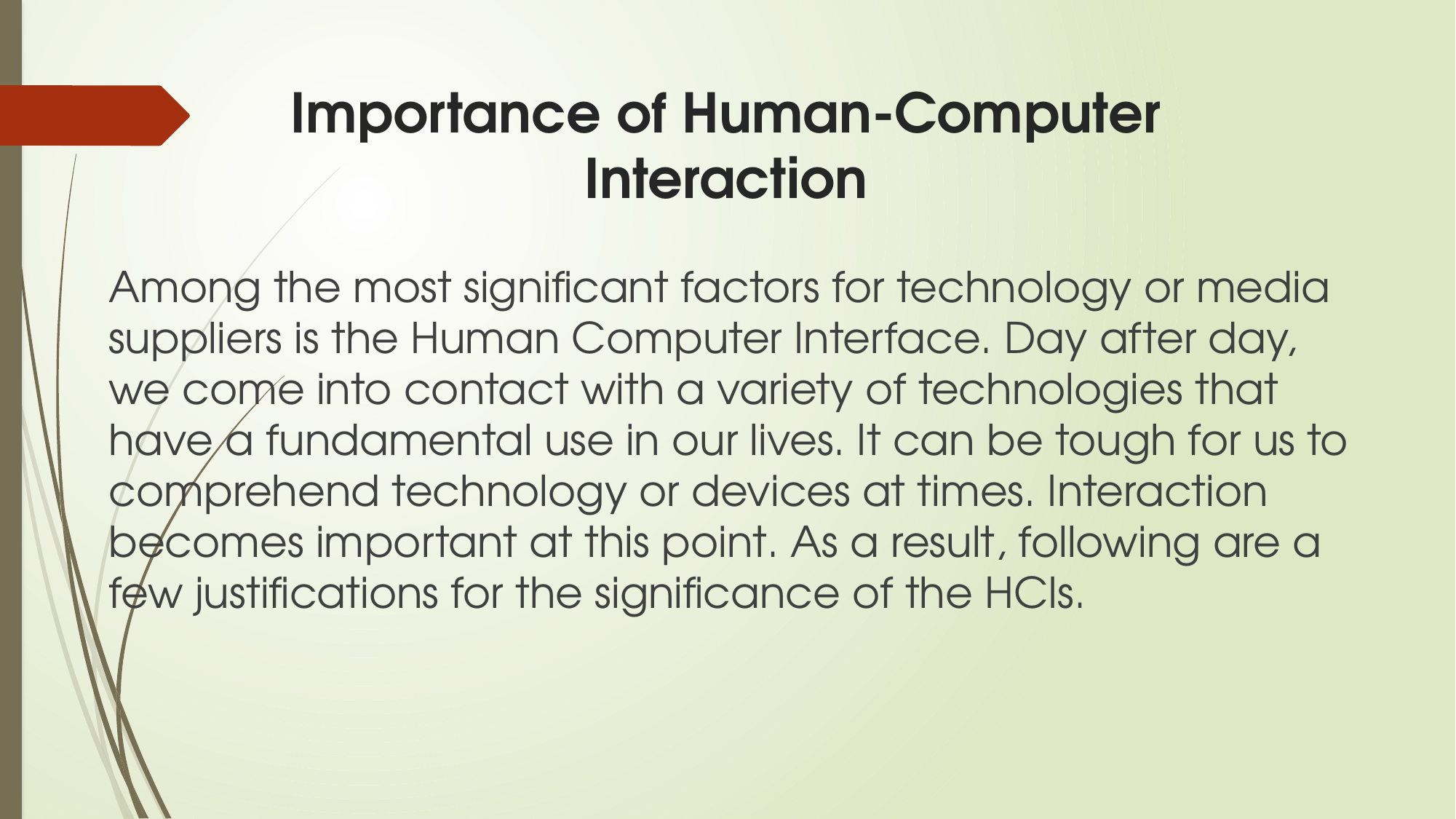

# Importance of Human-Computer Interaction
Among the most significant factors for technology or media suppliers is the Human Computer Interface. Day after day, we come into contact with a variety of technologies that have a fundamental use in our lives. It can be tough for us to comprehend technology or devices at times. Interaction becomes important at this point. As a result, following are a few justifications for the significance of the HCIs.